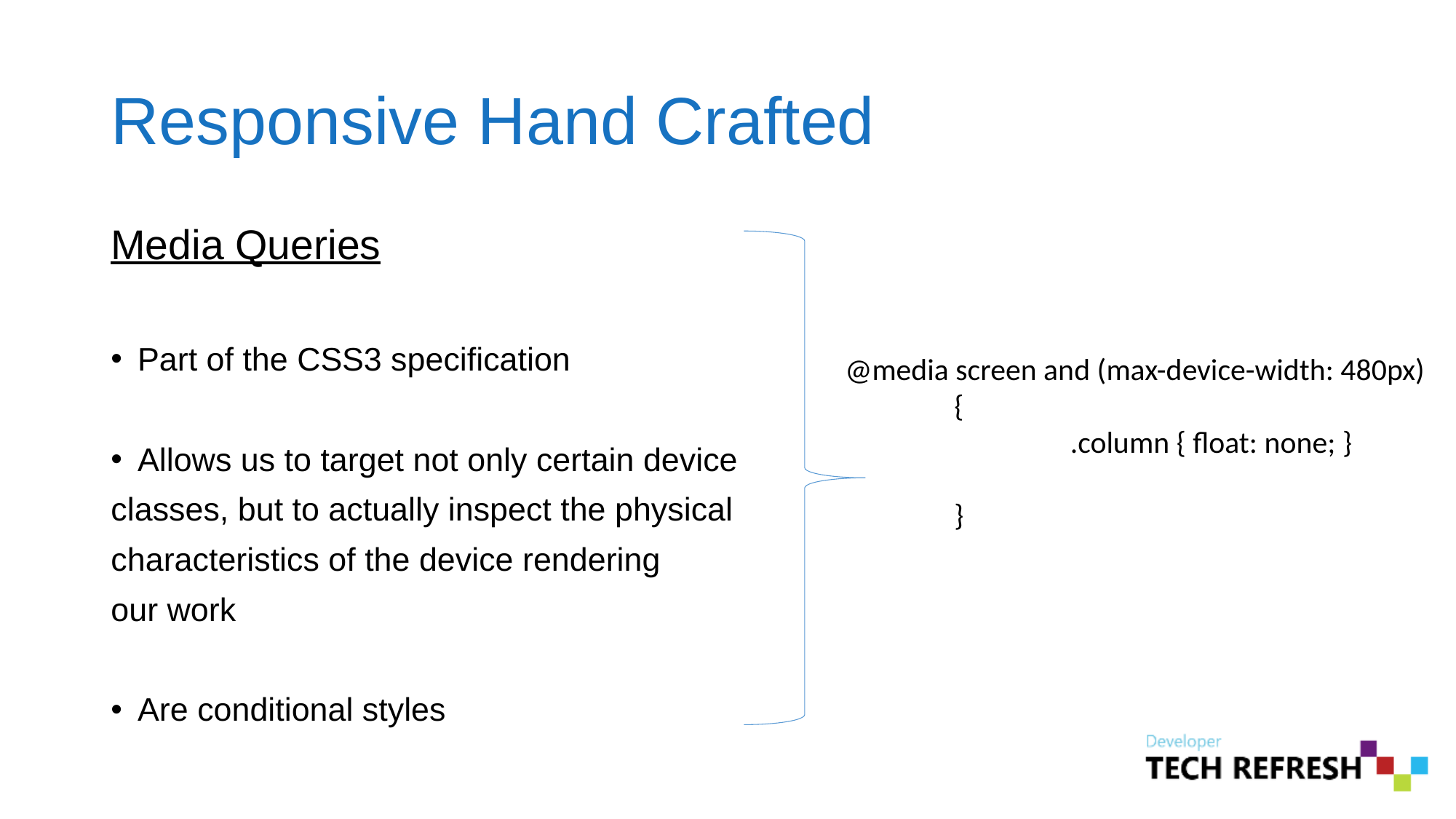

# Responsive Hand Crafted
Media Queries

Part of the CSS3 specification

Allows us to target not only certain device
classes, but to actually inspect the physical
characteristics of the device rendering
our work

Are conditional styles

@media screen and (max-device-width: 480px)
	{
		 .column { float: none; }

 	}